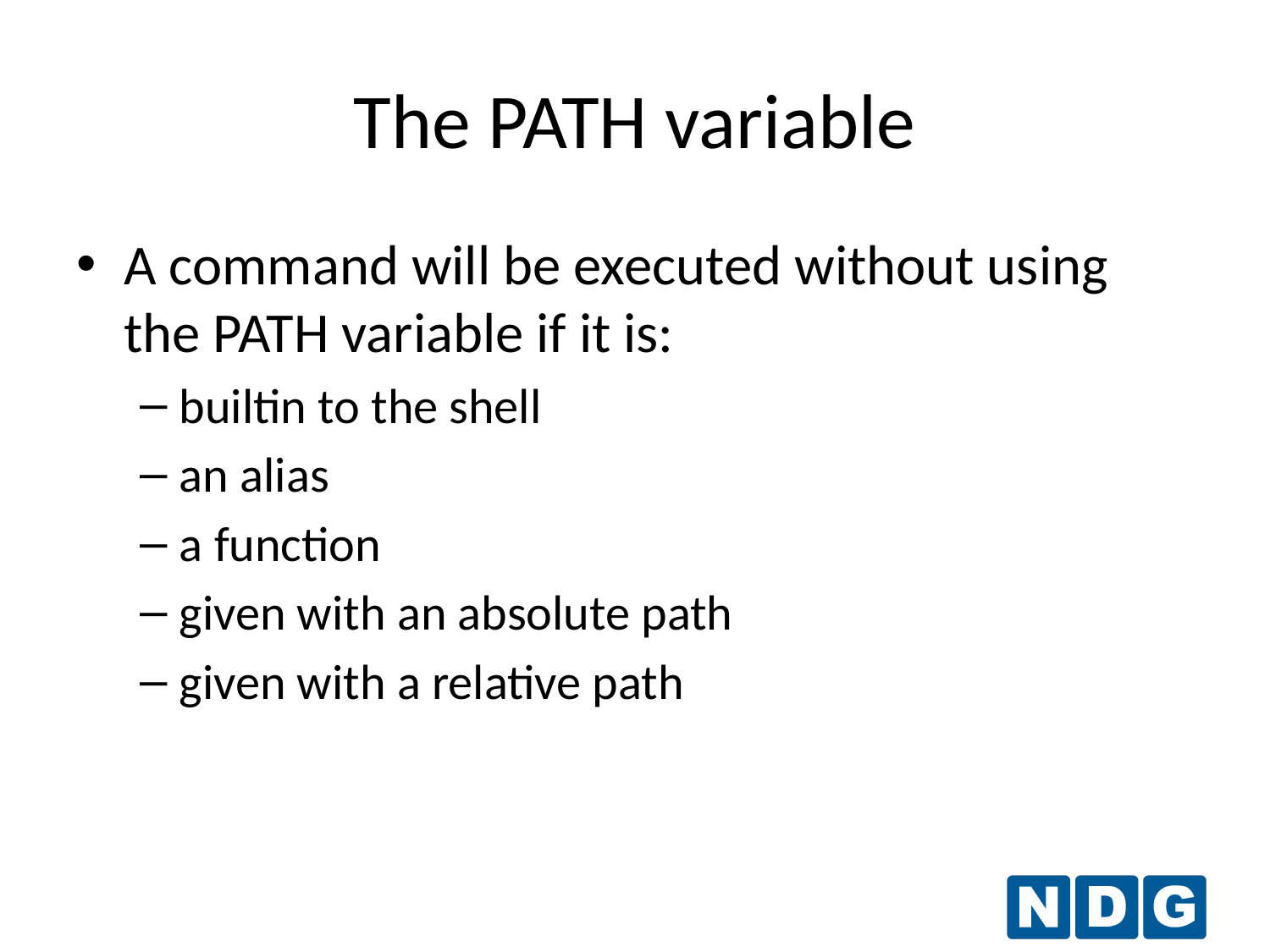

The PATH variable
A command will be executed without using the PATH variable if it is:
builtin to the shell
an alias
a function
given with an absolute path
given with a relative path